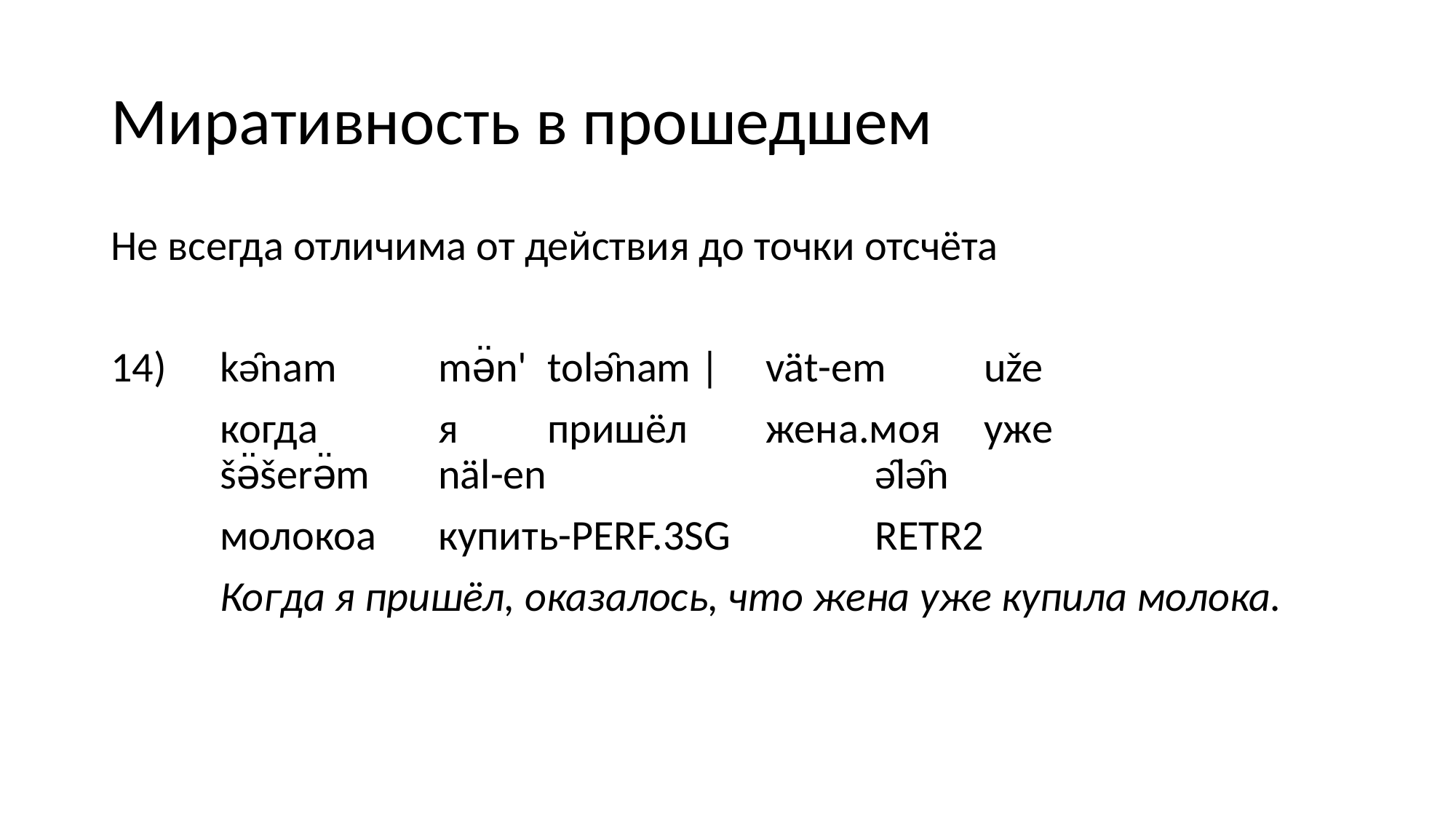

# Миративность в прошедшем
Не всегда отличима от действия до точки отсчёта

14)	kə̑nam 	mə̈n'	tolə̑nam |	vät-em	uže
	когда		я	пришёл	жена.моя	уже
	šə̈šerə̈m 	näl-en 			ə̑lə̑n
	молокоа	купить-PERF.3SG		RETR2
	Когда я пришёл, оказалось, что жена уже купила молока.